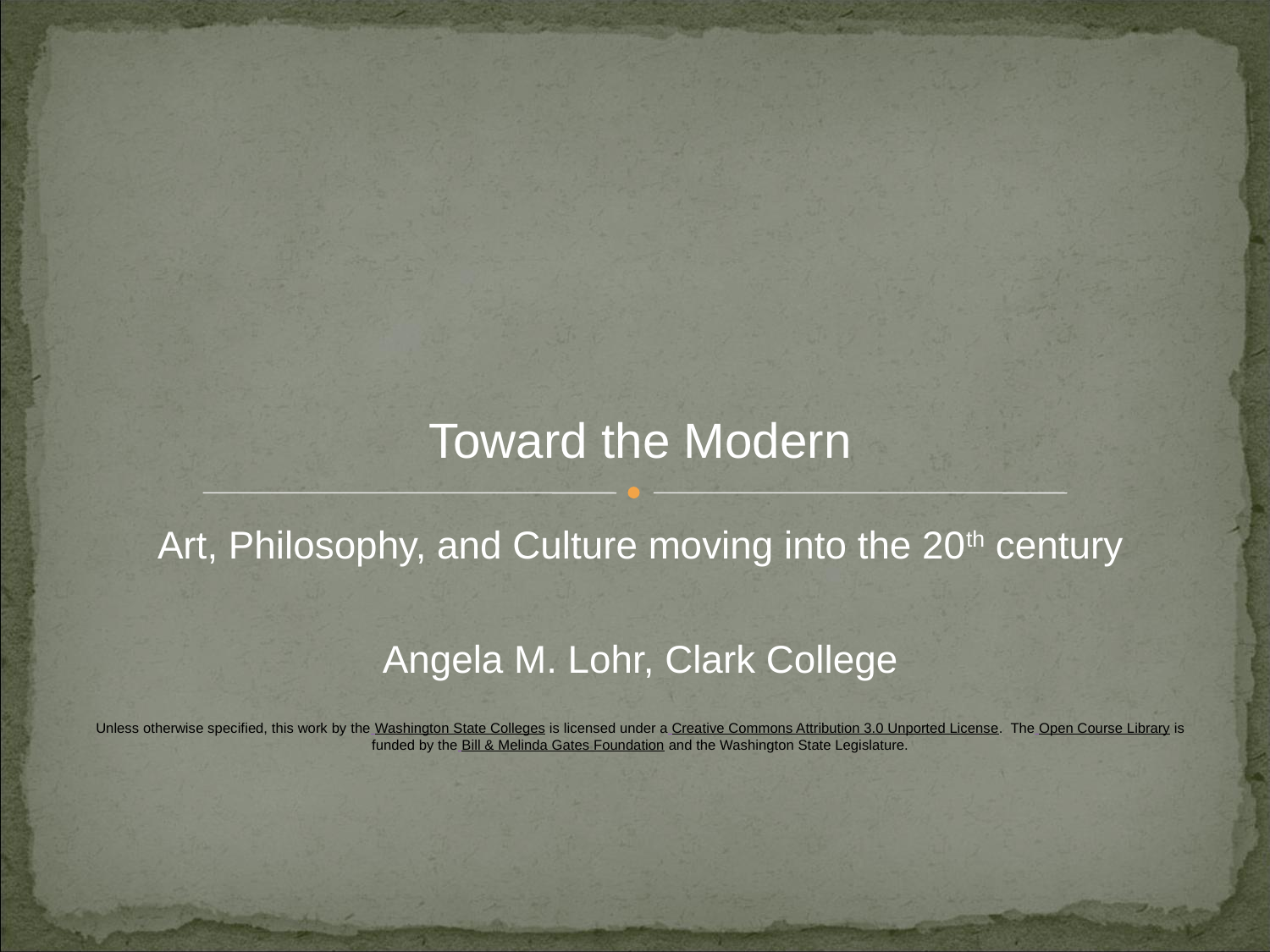

# Toward the Modern
Art, Philosophy, and Culture moving into the 20th century

Angela M. Lohr, Clark College

Unless otherwise specified, this work by the Washington State Colleges is licensed under a Creative Commons Attribution 3.0 Unported License.  The Open Course Library is funded by the Bill & Melinda Gates Foundation and the Washington State Legislature.